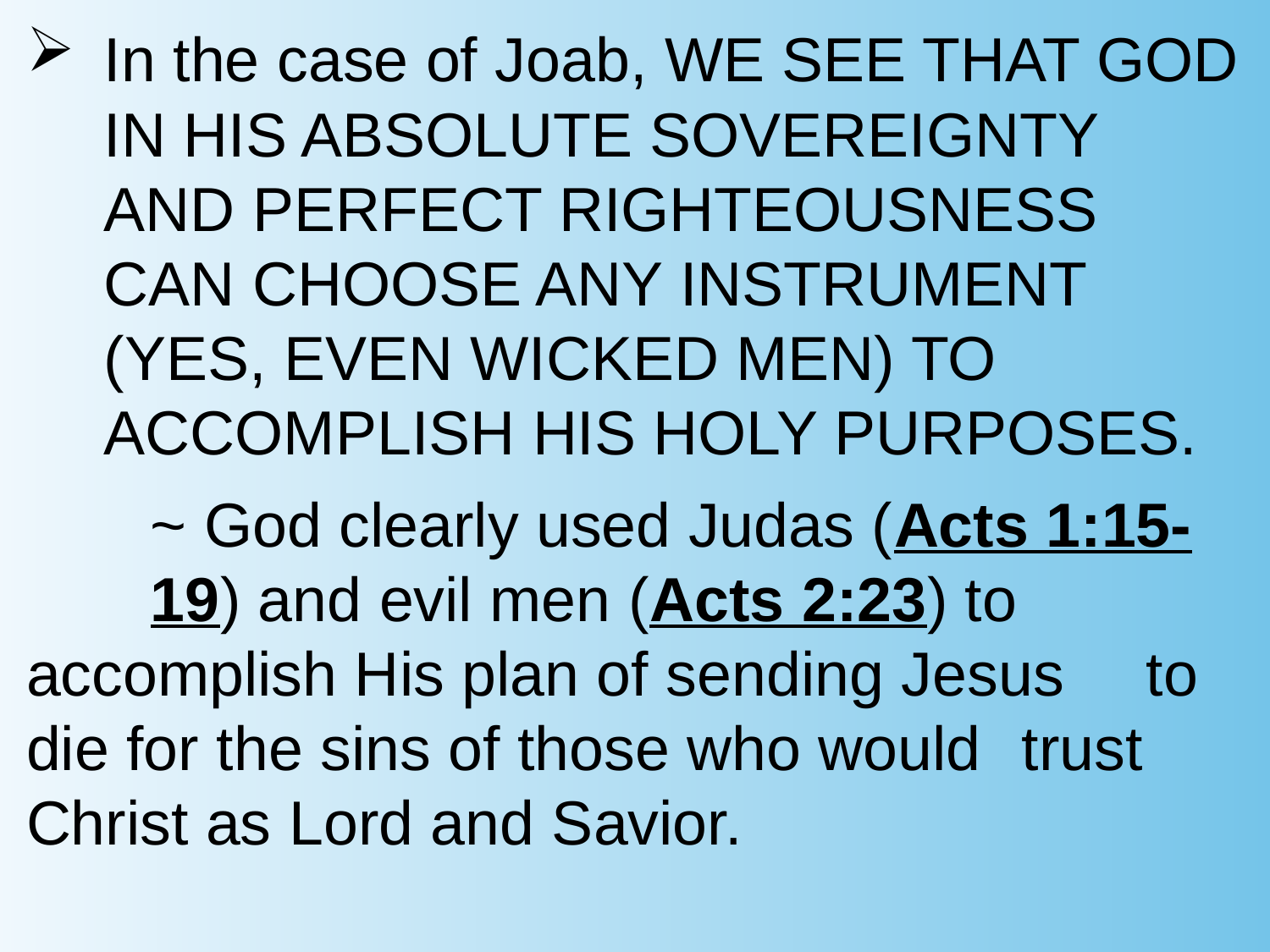

In the case of Joab, WE SEE THAT GOD IN HIS ABSOLUTE SOVEREIGNTY AND PERFECT RIGHTEOUSNESS CAN CHOOSE ANY INSTRUMENT (YES, EVEN WICKED MEN) TO ACCOMPLISH HIS HOLY PURPOSES.
		~ God clearly used Judas (Acts 1:15-						19) and evil men (Acts 2:23) to 						accomplish His plan of sending Jesus 					to die for the sins of those who would 						trust Christ as Lord and Savior.